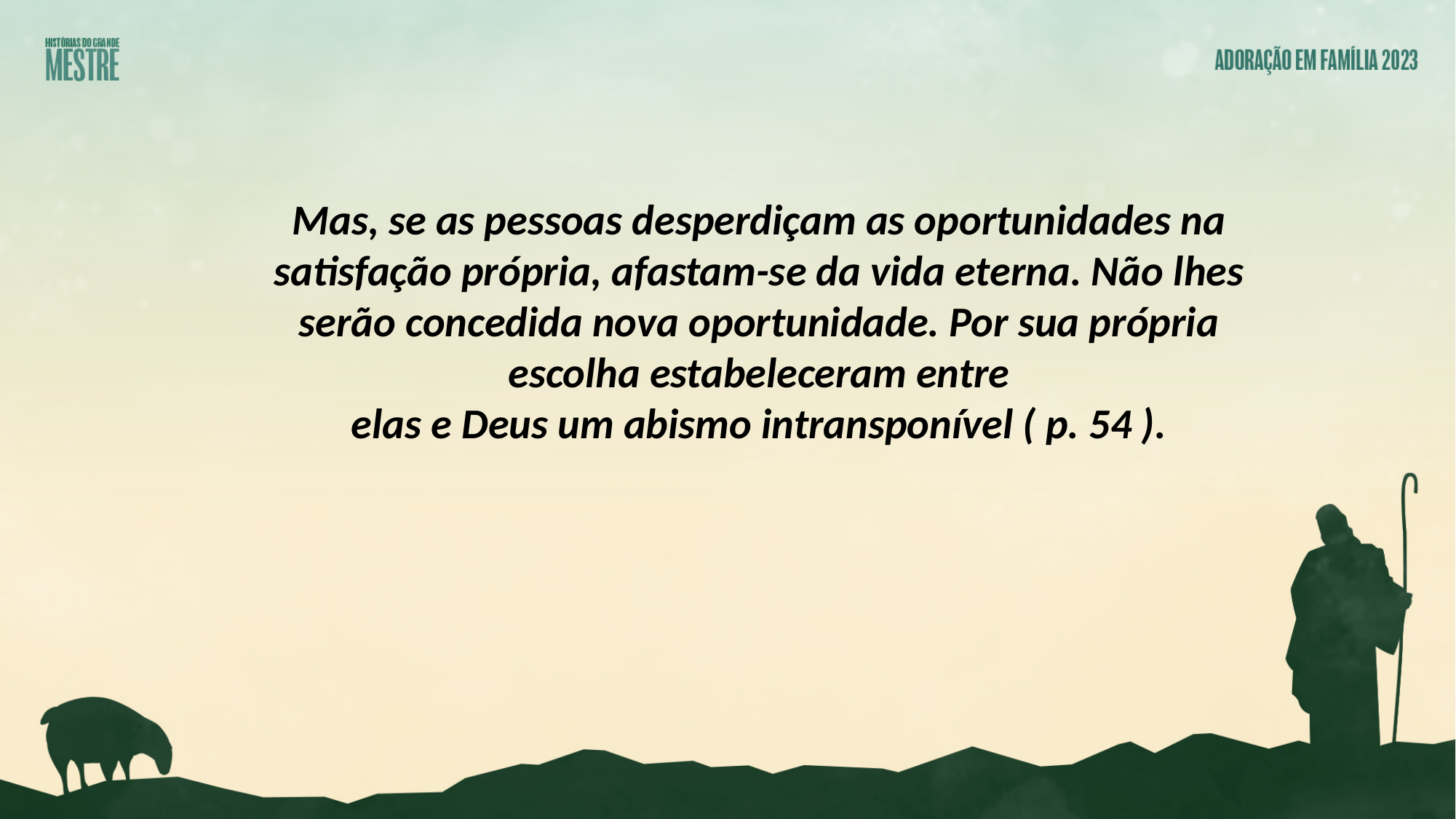

Mas, se as pessoas desperdiçam as oportunidades na satisfação própria, afastam-se da vida eterna. Não lhes
serão concedida nova oportunidade. Por sua própria escolha estabeleceram entre
elas e Deus um abismo intransponível ( p. 54 ).